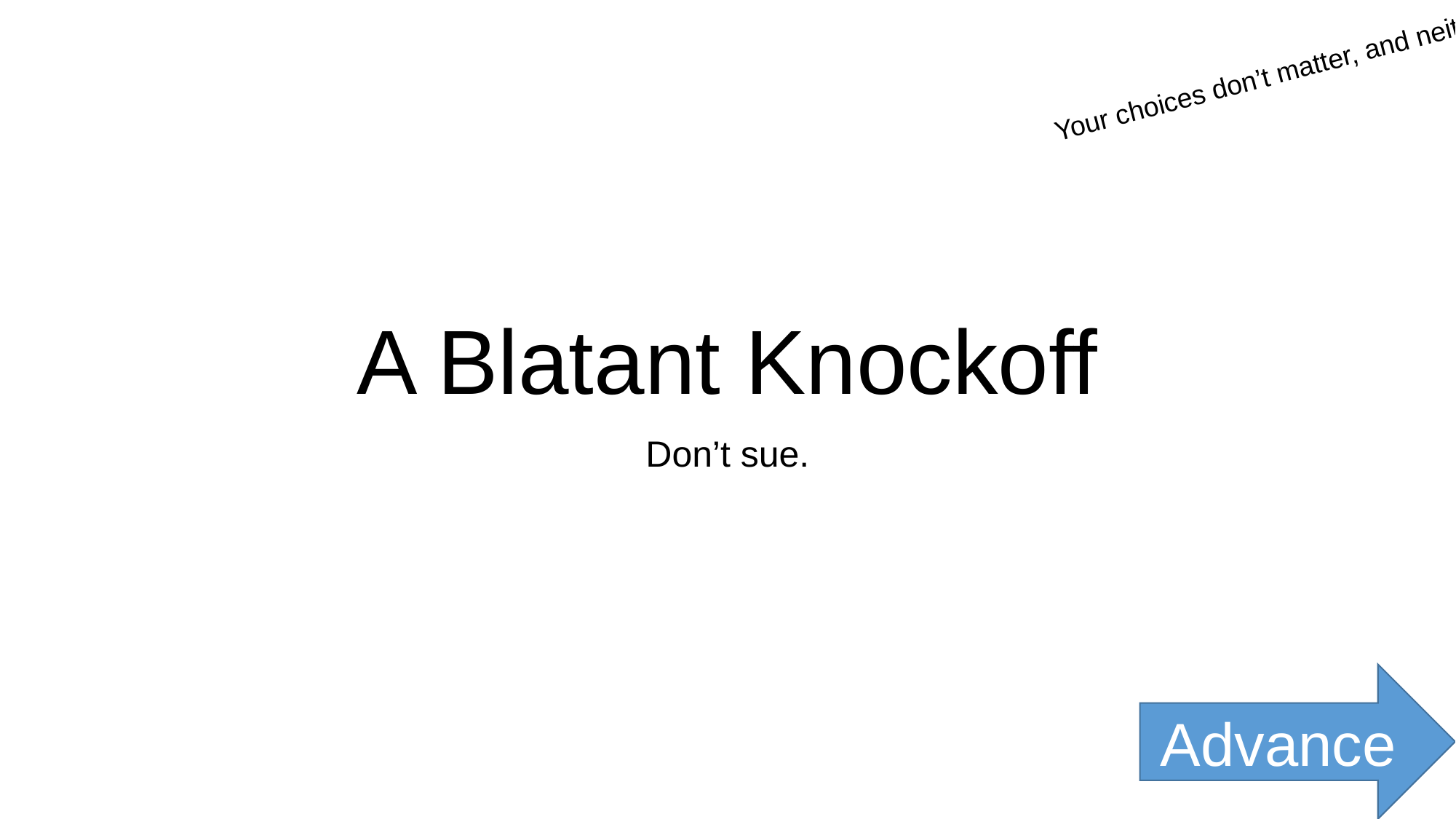

Your choices don’t matter, and neither do you.
# A Blatant Knockoff
Don’t sue.
Advance